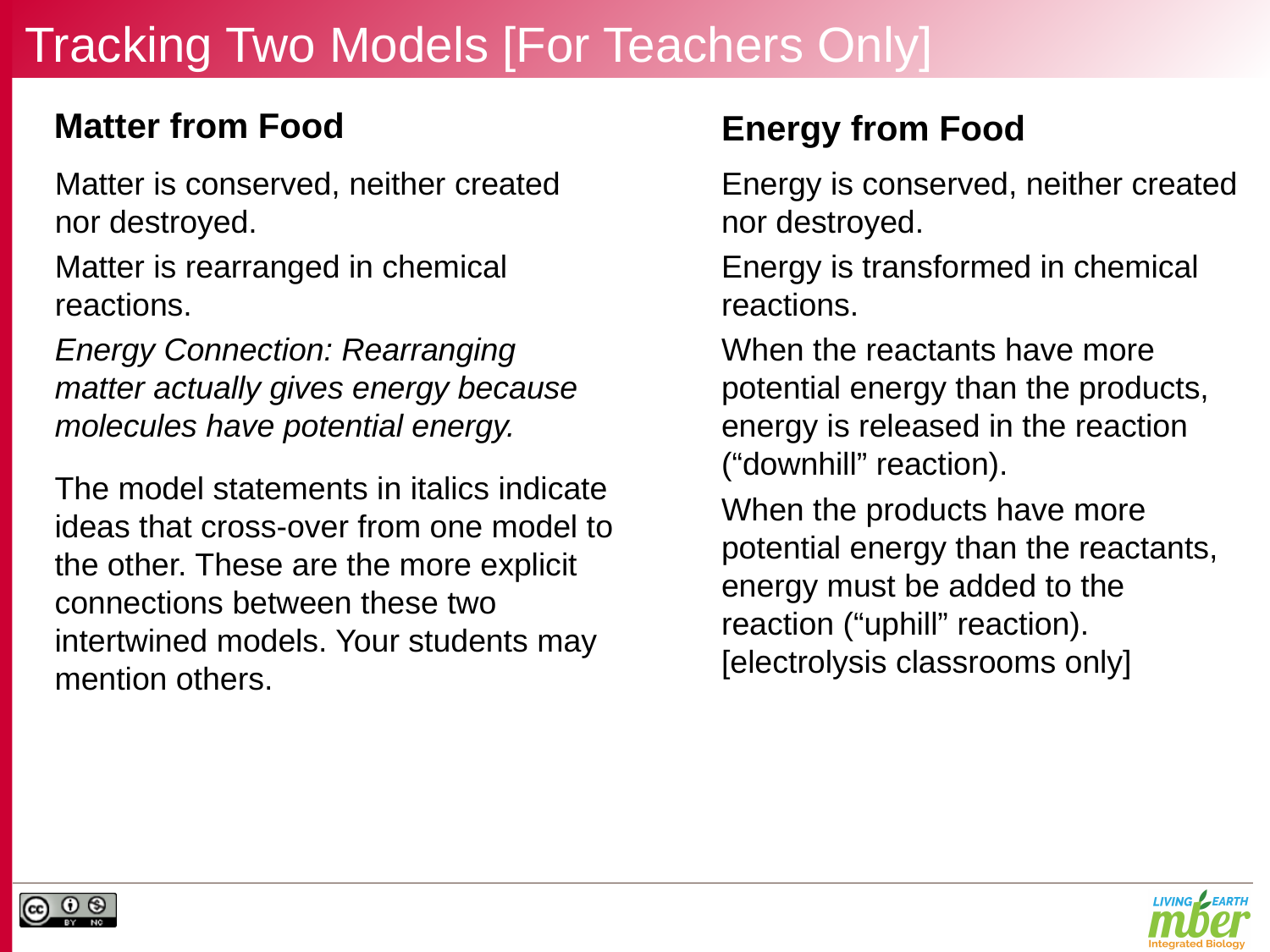

# Tracking Two Models [For Teachers Only]
Matter from Food
Energy from Food
Matter is conserved, neither created nor destroyed.
Matter is rearranged in chemical reactions.
Energy Connection: Rearranging matter actually gives energy because molecules have potential energy.

Energy is conserved, neither created nor destroyed.
Energy is transformed in chemical reactions.
When the reactants have more potential energy than the products, energy is released in the reaction (“downhill” reaction).
When the products have more potential energy than the reactants, energy must be added to the reaction (“uphill” reaction). [electrolysis classrooms only]

The model statements in italics indicate ideas that cross-over from one model to the other. These are the more explicit connections between these two intertwined models. Your students may mention others.